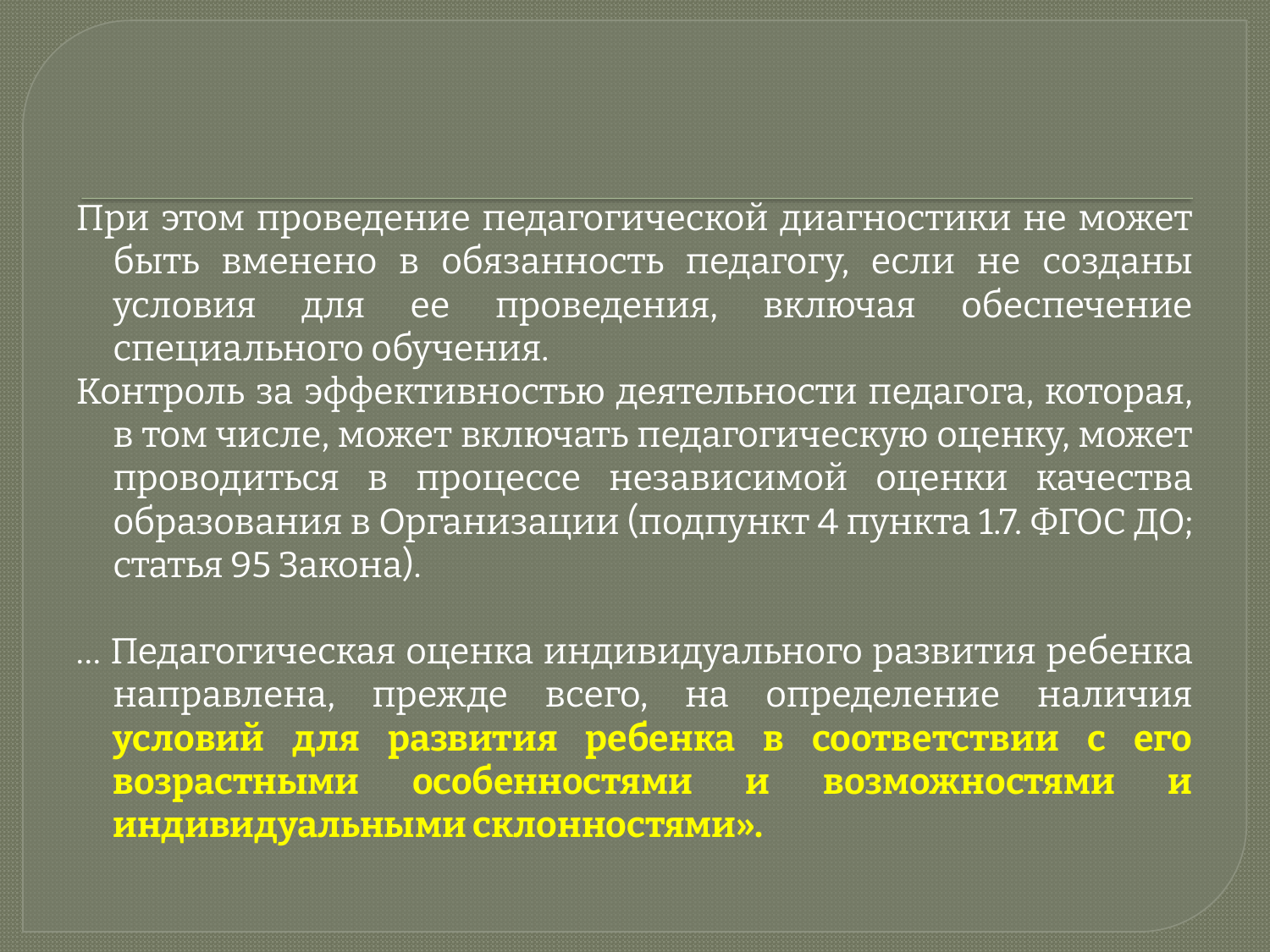

При этом проведение педагогической диагностики не может быть вменено в обязанность педагогу, если не созданы условия для ее проведения, включая обеспечение специального обучения.
Контроль за эффективностью деятельности педагога, которая, в том числе, может включать педагогическую оценку, может проводиться в процессе независимой оценки качества образования в Организации (подпункт 4 пункта 1.7. ФГОС ДО; статья 95 Закона).

… Педагогическая оценка индивидуального развития ребенка направлена, прежде всего, на определение наличия условий для развития ребенка в соответствии с его возрастными особенностями и возможностями и индивидуальными склонностями».